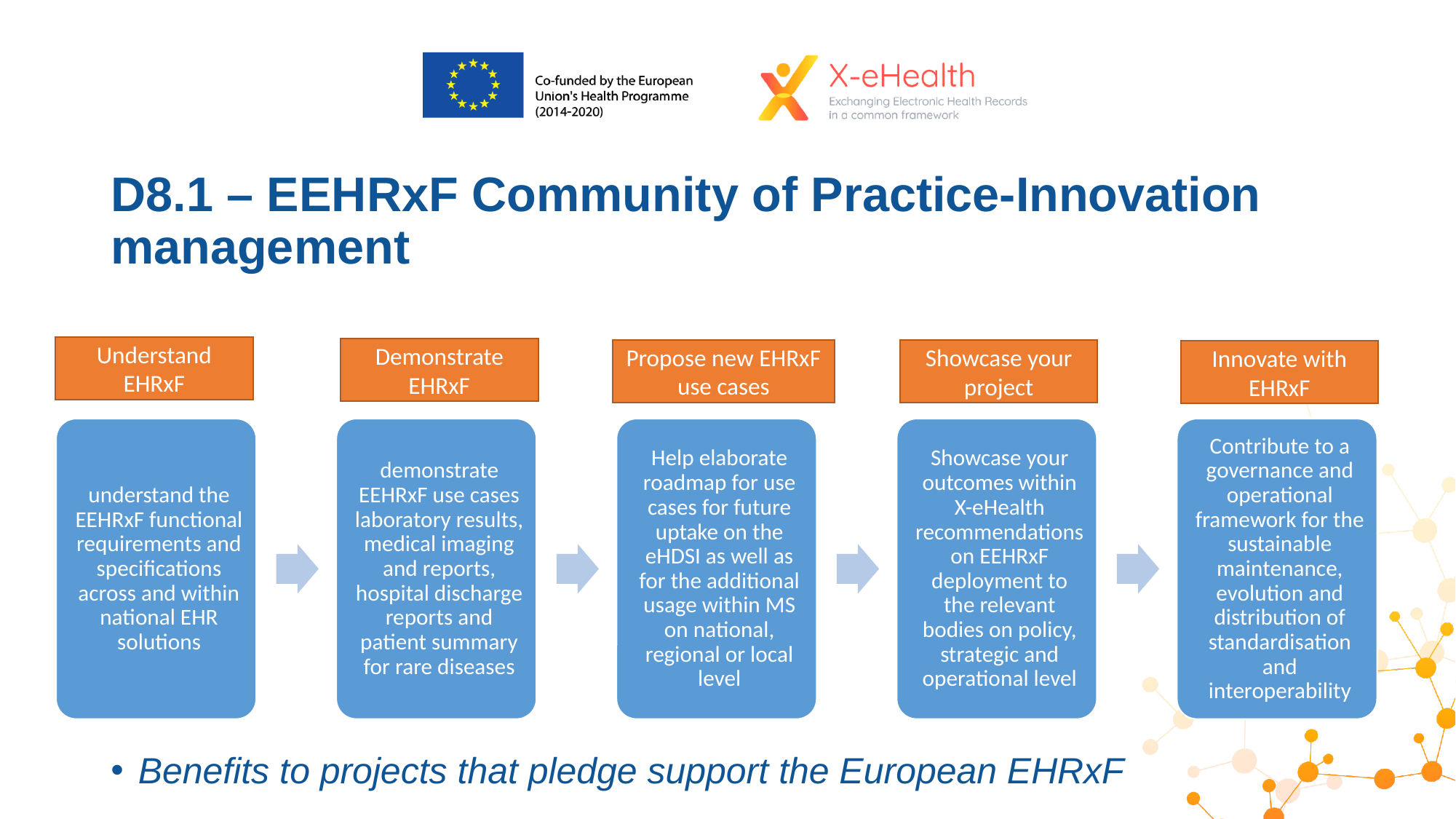

# D8.1 – EEHRxF Community of Practice-Innovation management
understand the EEHRxF functional requirements and specifications across and within national EHR solutions

demonstrate EEHRxF use cases laboratory results, medical imaging and reports, hospital discharge reports and patient summary for rare diseases

Help elaborate roadmap for use cases for future uptake on the eHDSI as well as for the additional usage within MS on national, regional or local level

Showcase your outcomes within X-eHealth recommendations on EEHRxF deployment to the relevant bodies on policy, strategic and operational level

Contribute to a governance and operational framework for the sustainable maintenance, evolution and distribution of standardisation and interoperability
Understand EHRxF
Demonstrate EHRxF
Propose new EHRxF use cases
Showcase your project
Innovate with EHRxF
Benefits to projects that pledge support the European EHRxF